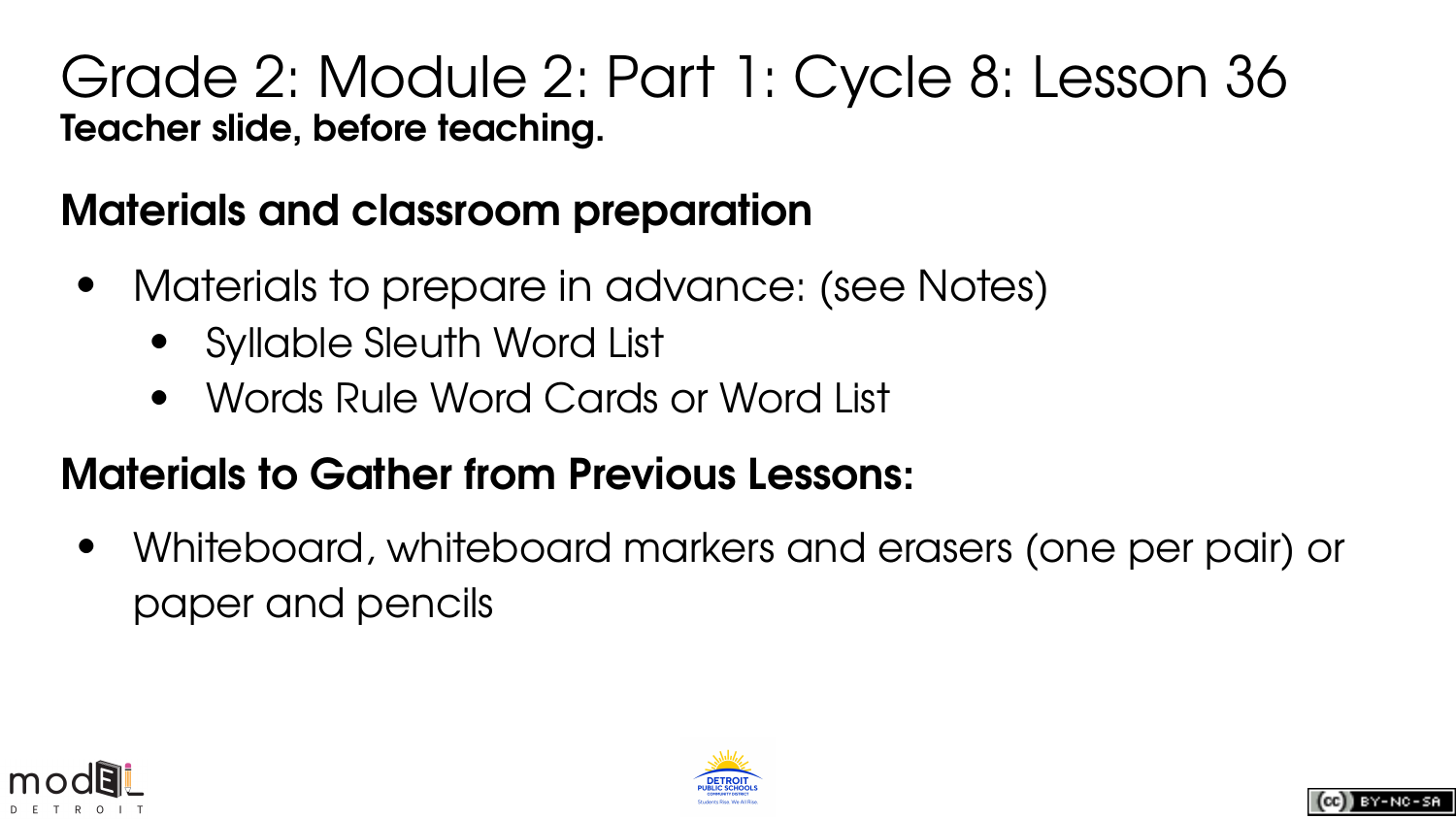

# Grade 2: Module 2: Part 1: Cycle 8: Lesson 36
Teacher slide, before teaching.
Materials and classroom preparation
Materials to prepare in advance: (see Notes)
Syllable Sleuth Word List
Words Rule Word Cards or Word List
Materials to Gather from Previous Lessons:
Whiteboard, whiteboard markers and erasers (one per pair) or paper and pencils